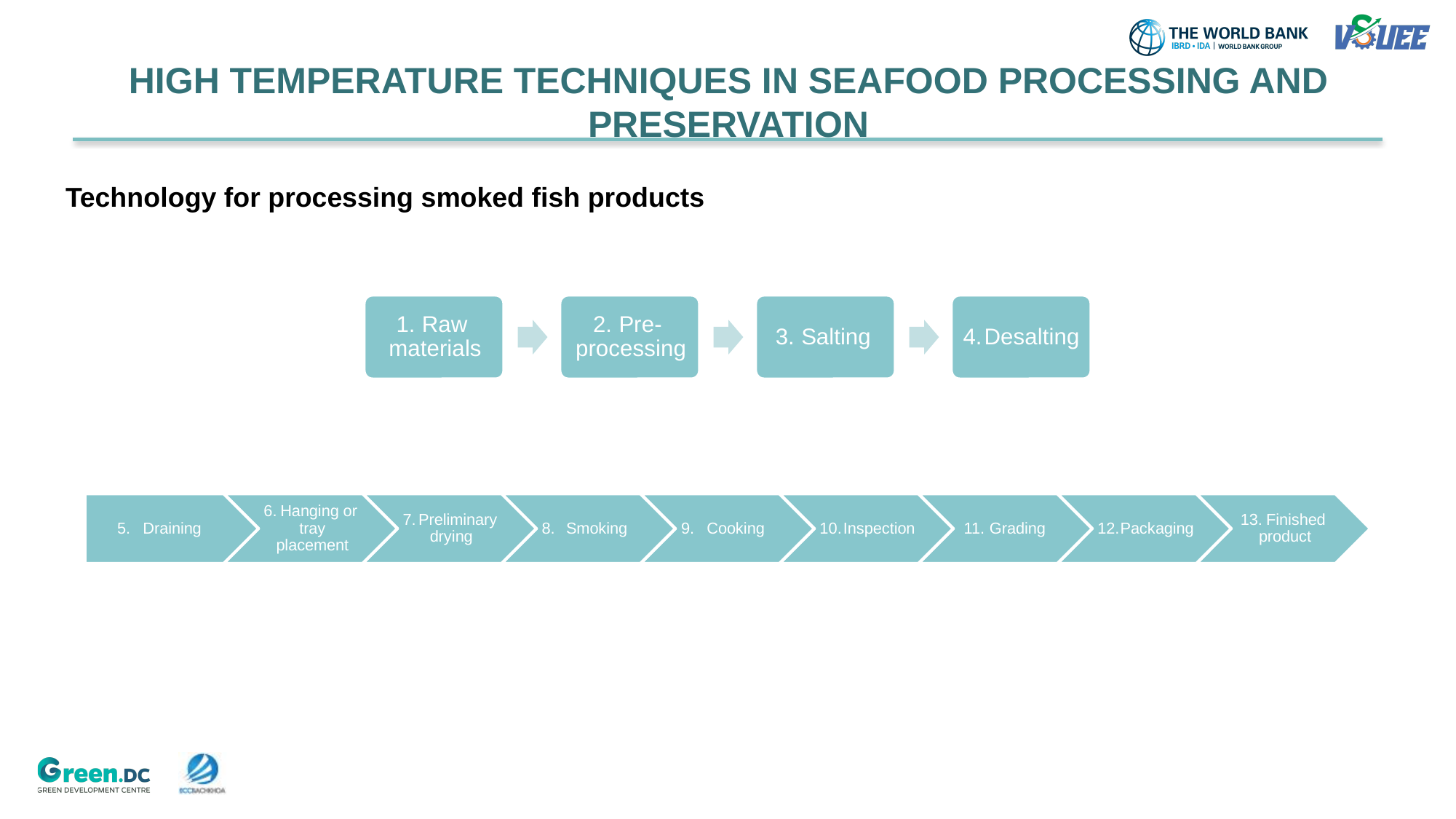

HIGH TEMPERATURE TECHNIQUES IN SEAFOOD PROCESSING AND PRESERVATION
Technology for processing smoked fish products
Raw materials

Pre-processing

Salting

Desalting
Draining
Hanging or tray placement
Preliminary drying
Smoking
Cooking
Inspection
Grading
Packaging
Finished product